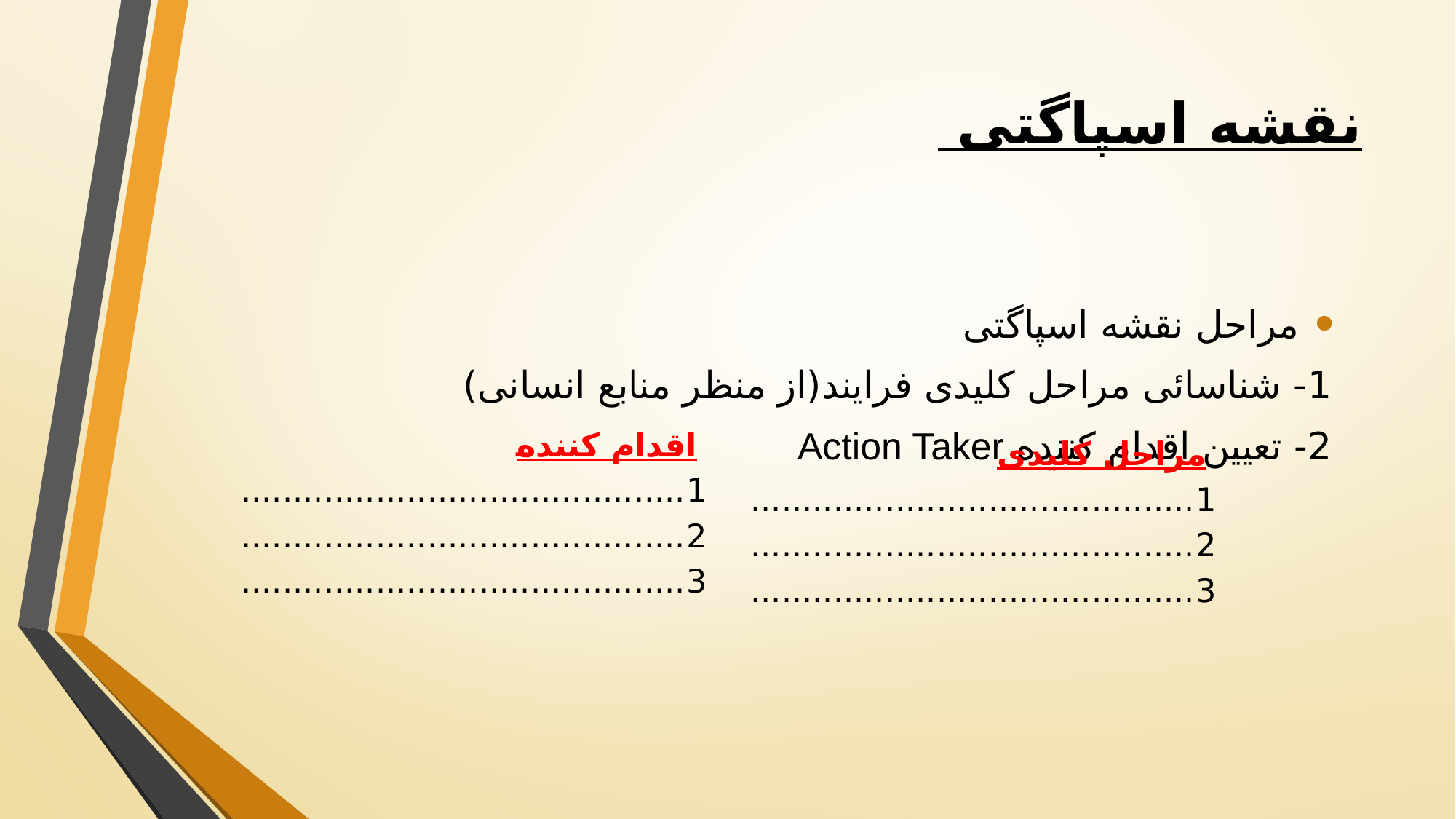

# نقشه اسپاگتی
مراحل نقشه اسپاگتی
1- شناسائی مراحل کلیدی فرایند(از منظر منابع انسانی)
2- تعیین اقدام کننده Action Taker

 اقدام کننده
1...........................................
2...........................................
3...........................................

 مراحل کلیدی
1...........................................
2...........................................
3...........................................